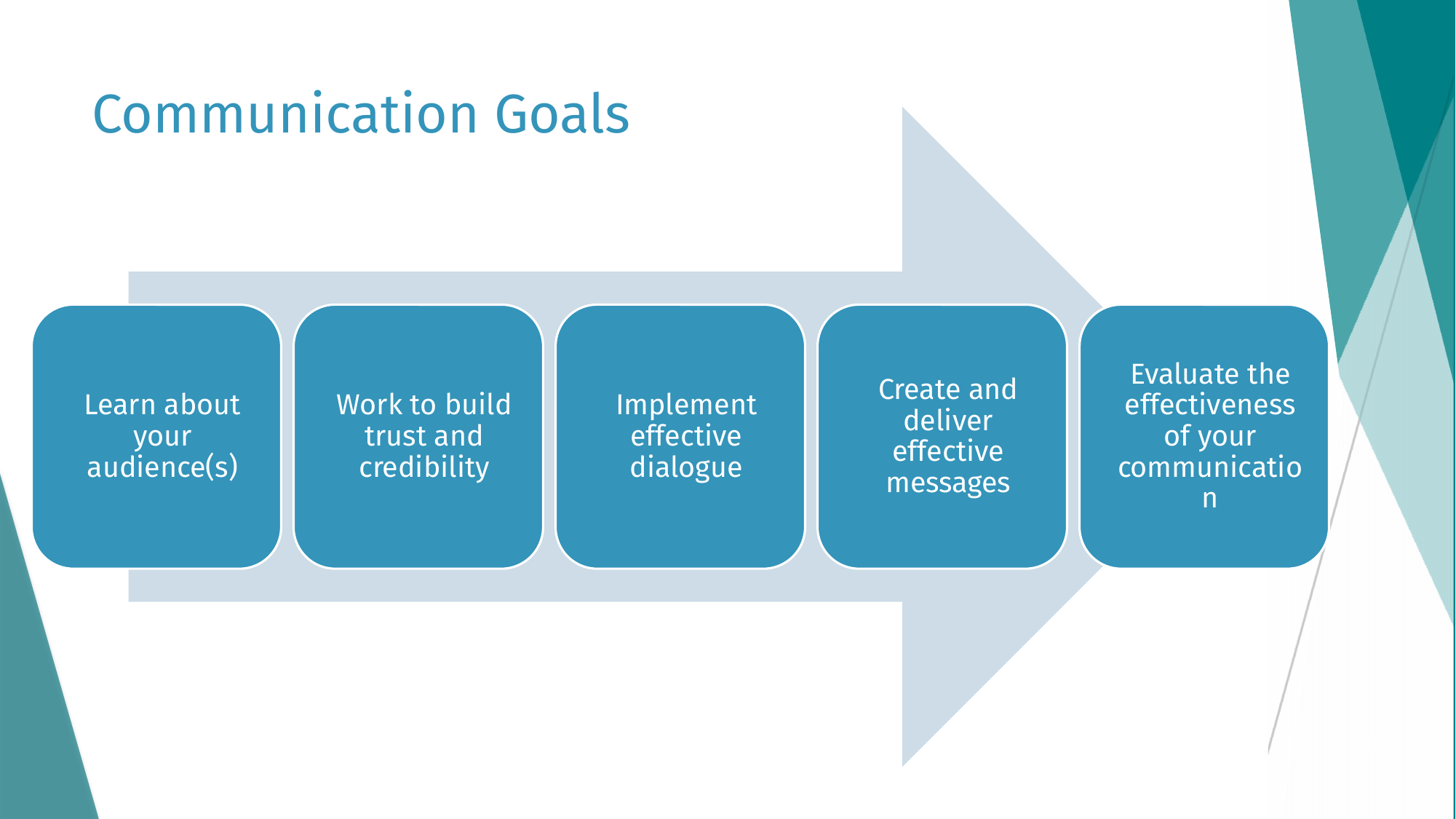

# Communication Goals
Learn about your audience(s)
Work to build trust and credibility
Implement effective dialogue
Create and deliver effective messages
Evaluate the effectiveness of your communication
7